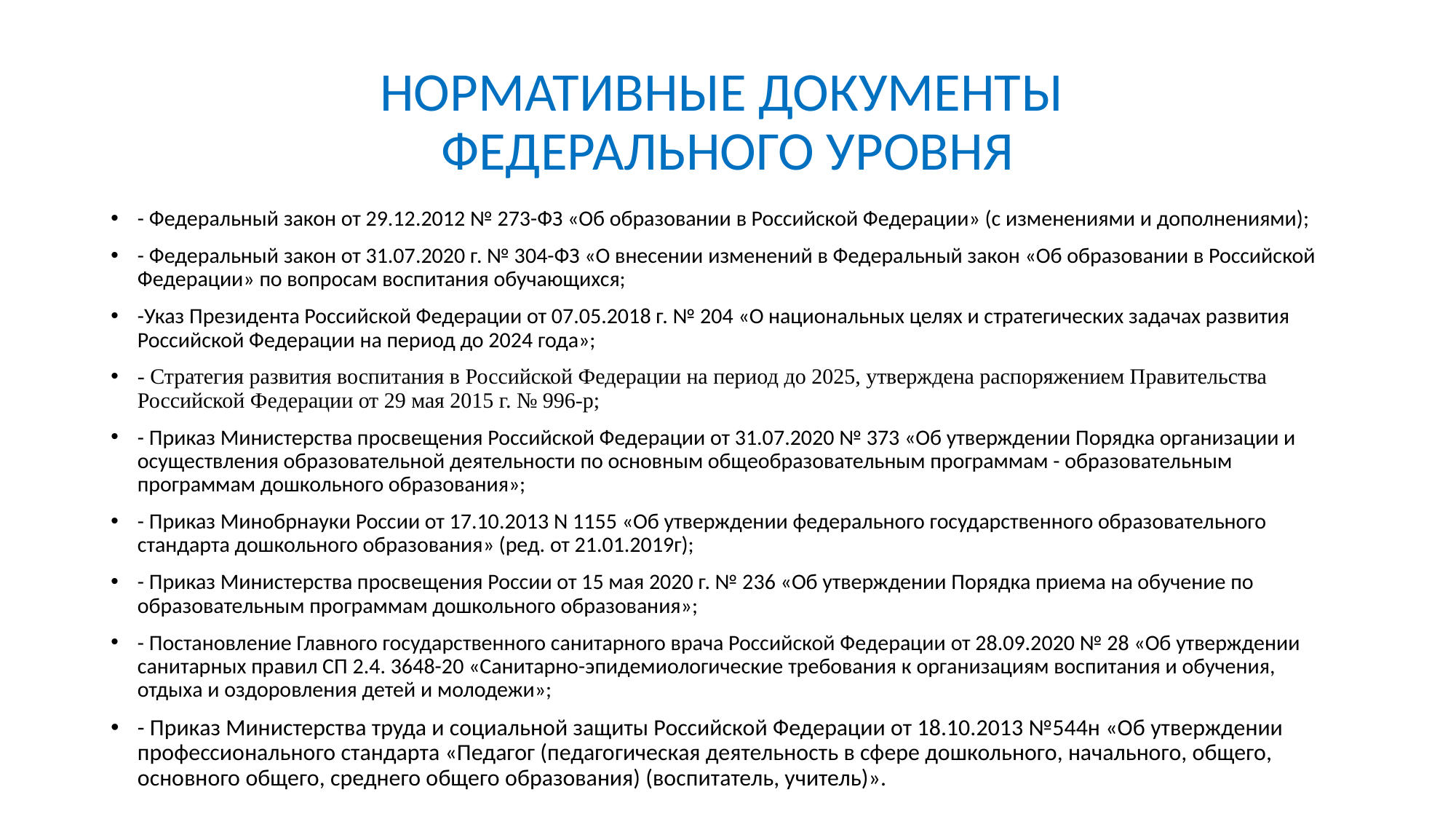

# НОРМАТИВНЫЕ ДОКУМЕНТЫ ФЕДЕРАЛЬНОГО УРОВНЯ
- Федеральный закон от 29.12.2012 № 273-ФЗ «Об образовании в Российской Федерации» (с изменениями и дополнениями);
- Федеральный закон от 31.07.2020 г. № 304-ФЗ «О внесении изменений в Федеральный закон «Об образовании в Российской Федерации» по вопросам воспитания обучающихся;
-Указ Президента Российской Федерации от 07.05.2018 г. № 204 «О национальных целях и стратегических задачах развития Российской Федерации на период до 2024 года»;
- Стратегия развития воспитания в Российской Федерации на период до 2025, утверждена распоряжением Правительства Российской Федерации от 29 мая 2015 г. № 996-р;
- Приказ Министерства просвещения Российской Федерации от 31.07.2020 № 373 «Об утверждении Порядка организации и осуществления образовательной деятельности по основным общеобразовательным программам - образовательным программам дошкольного образования»;
- Приказ Минобрнауки России от 17.10.2013 N 1155 «Об утверждении федерального государственного образовательного стандарта дошкольного образования» (ред. от 21.01.2019г);
- Приказ Министерства просвещения России от 15 мая 2020 г. № 236 «Об утверждении Порядка приема на обучение по образовательным программам дошкольного образования»;
- Постановление Главного государственного санитарного врача Российской Федерации от 28.09.2020 № 28 «Об утверждении санитарных правил СП 2.4. 3648-20 «Санитарно-эпидемиологические требования к организациям воспитания и обучения, отдыха и оздоровления детей и молодежи»;
- Приказ Министерства труда и социальной защиты Российской Федерации от 18.10.2013 №544н «Об утверждении профессионального стандарта «Педагог (педагогическая деятельность в сфере дошкольного, начального, общего, основного общего, среднего общего образования) (воспитатель, учитель)».